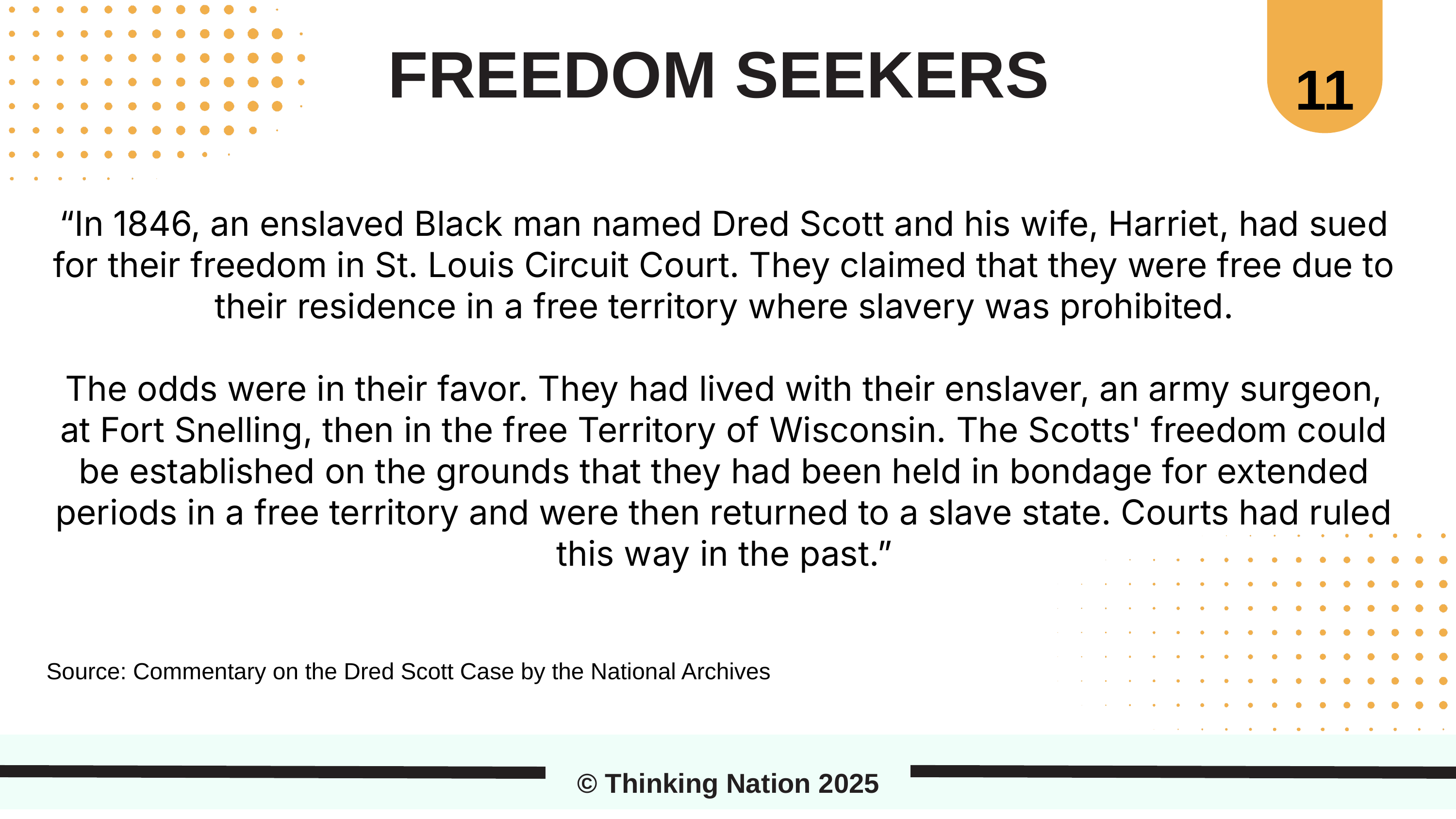

11
FREEDOM SEEKERS
“In 1846, an enslaved Black man named Dred Scott and his wife, Harriet, had sued for their freedom in St. Louis Circuit Court. They claimed that they were free due to their residence in a free territory where slavery was prohibited.

The odds were in their favor. They had lived with their enslaver, an army surgeon, at Fort Snelling, then in the free Territory of Wisconsin. The Scotts' freedom could be established on the grounds that they had been held in bondage for extended periods in a free territory and were then returned to a slave state. Courts had ruled this way in the past.”

Source: Commentary on the Dred Scott Case by the National Archives

© Thinking Nation 2025